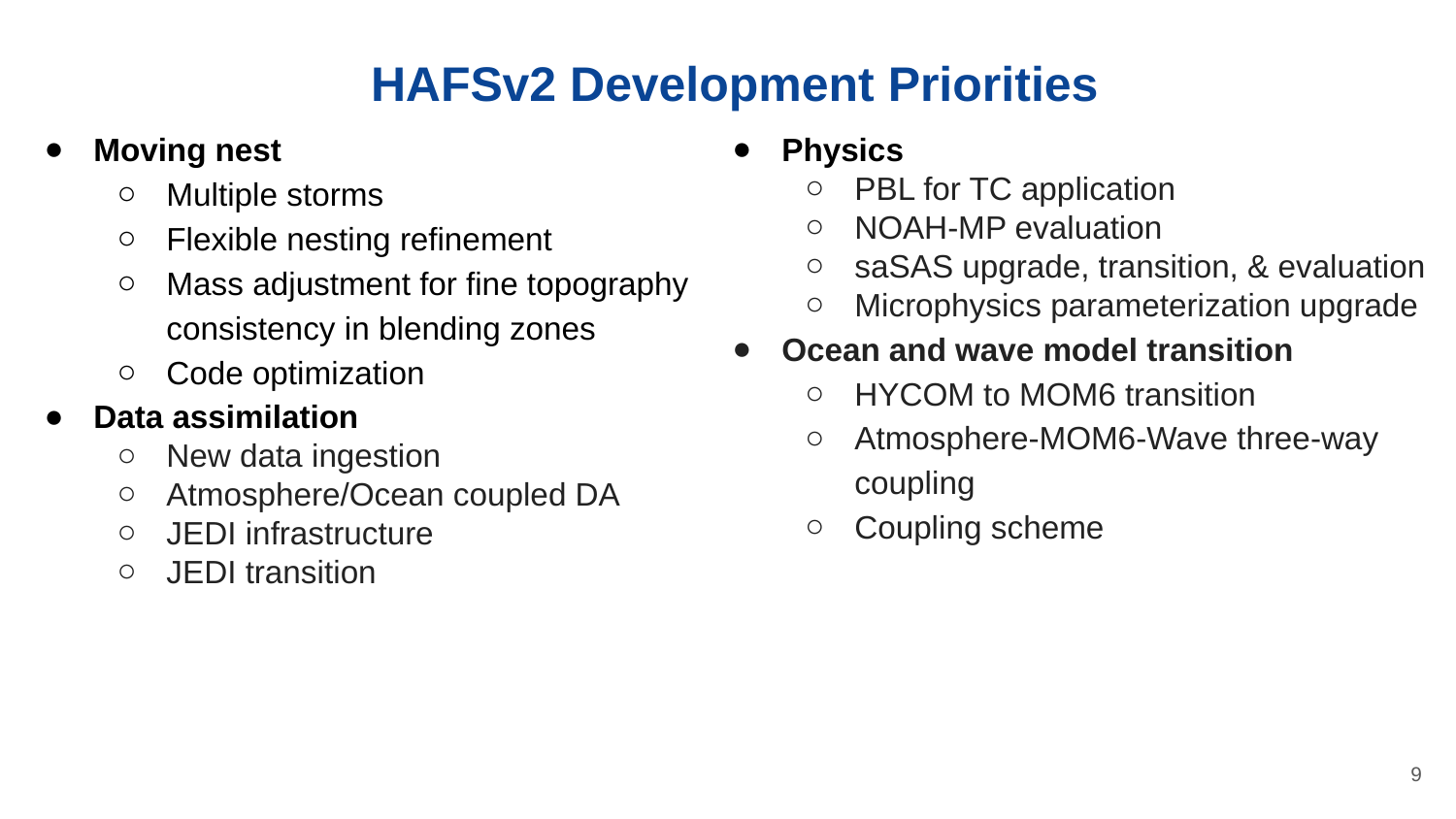

HAFSv2 Development Priorities
Moving nest
Multiple storms
Flexible nesting refinement
Mass adjustment for fine topography consistency in blending zones
Code optimization
Data assimilation
New data ingestion
Atmosphere/Ocean coupled DA
JEDI infrastructure
JEDI transition
Physics
PBL for TC application
NOAH-MP evaluation
saSAS upgrade, transition, & evaluation
Microphysics parameterization upgrade
Ocean and wave model transition
HYCOM to MOM6 transition
Atmosphere-MOM6-Wave three-way coupling
Coupling scheme
9